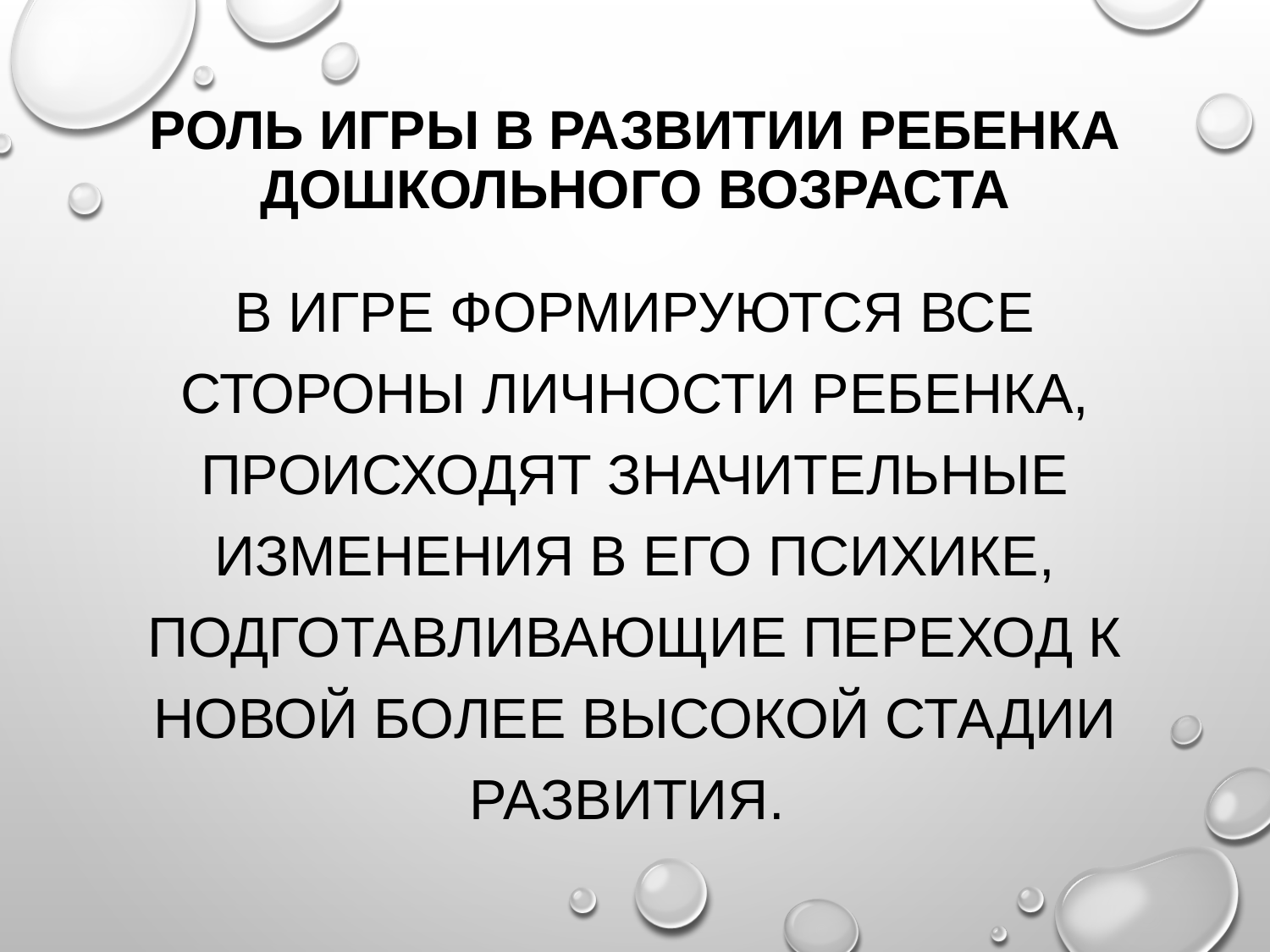

# Роль игры в развитии ребенка дошкольного возраста
В игре формируются все стороны личности ребенка, происходят значительные изменения в его психике, подготавливающие переход к новой более высокой стадии развития.